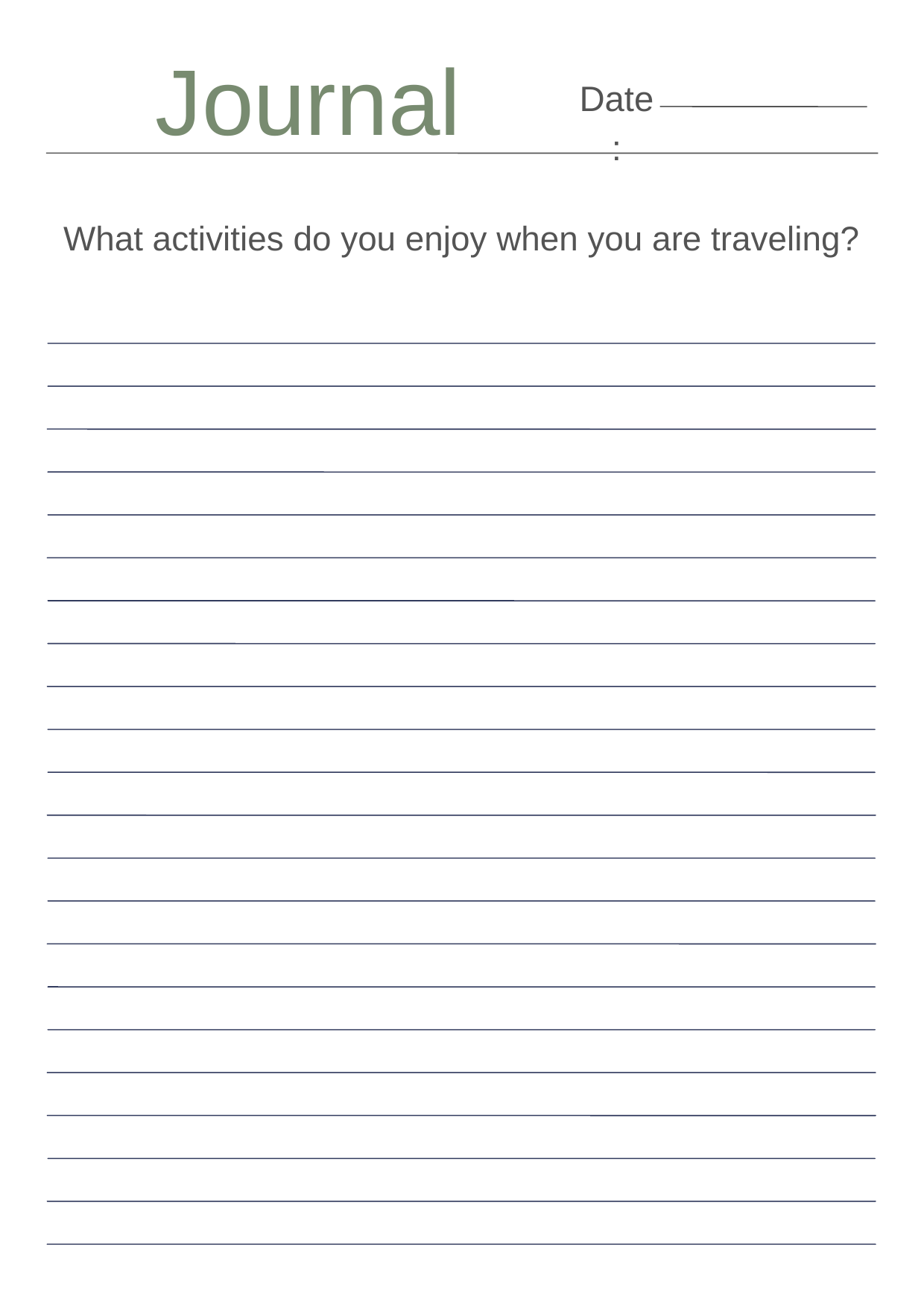

Journal
Date:

What activities do you enjoy when you are traveling?